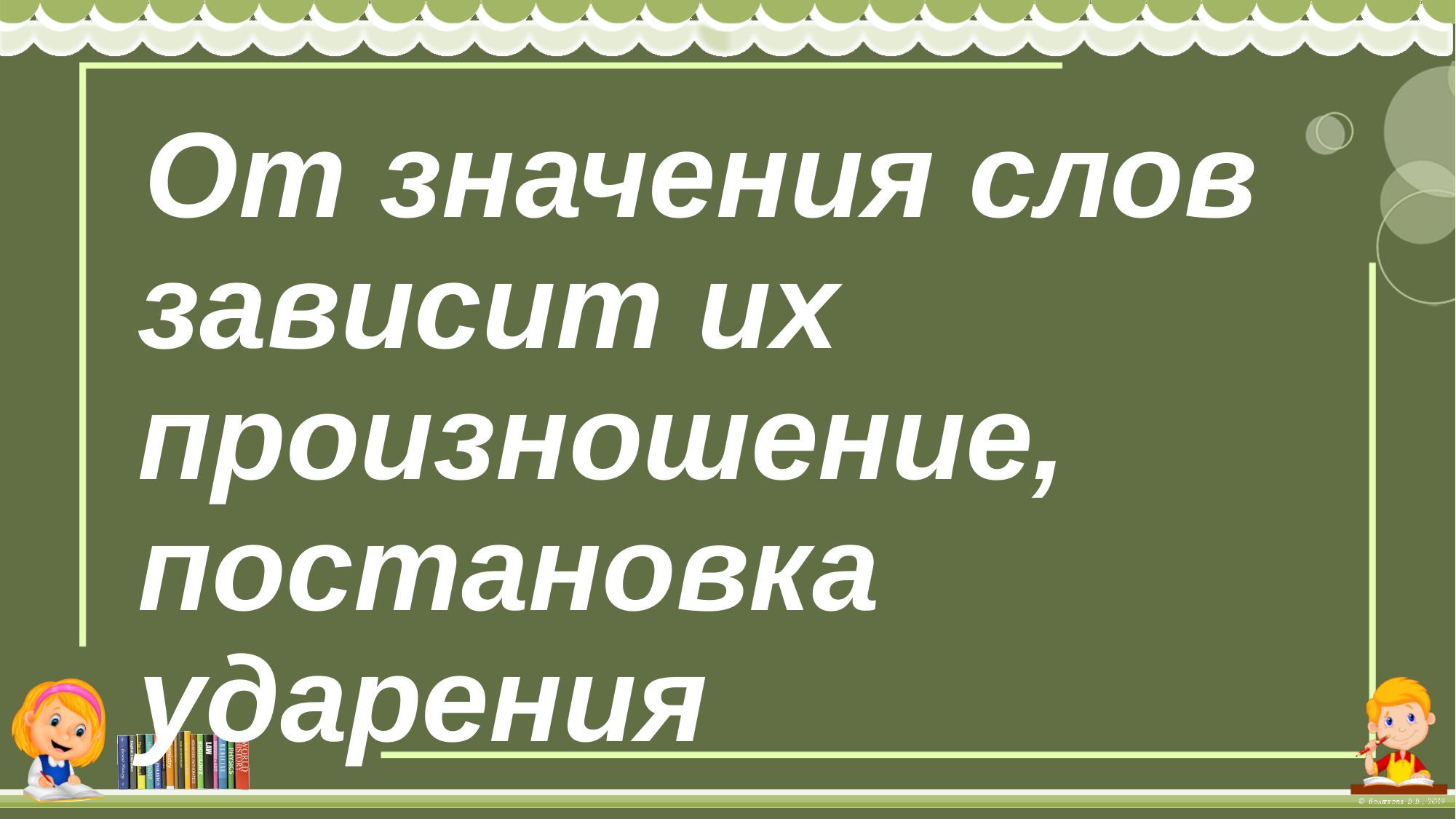

От значения слов зависит их произношение, постановка ударения